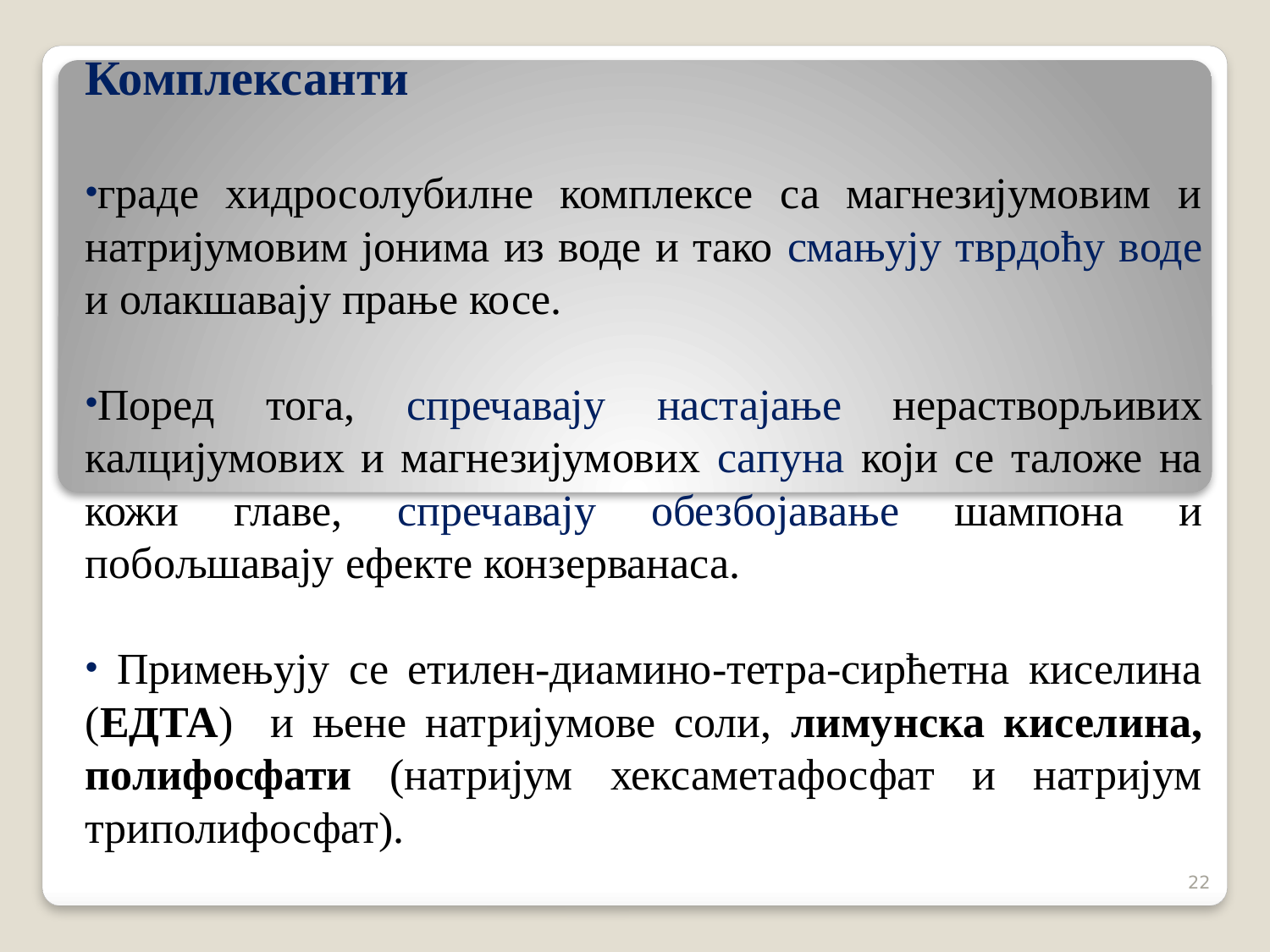

Комплексанти

граде хидросолубилне комплексе са магнезијумовим и натријумовим јонима из воде и тако смањују тврдоћу воде и олакшавају прање косе.

Поред тога, спречавају настајање нерастворљивих калцијумових и магнезијумових сапуна који се таложе на кожи главе, спречавају обезбојавање шампона и побољшавају ефекте конзерванаса.

 Примењују се етилен-диамино-тетра-сирћетна киселина (ЕДТА)  и њене натријумове соли, лимунска киселина, полифосфати (натријум хексаметафосфат и натријум триполифосфат).

22